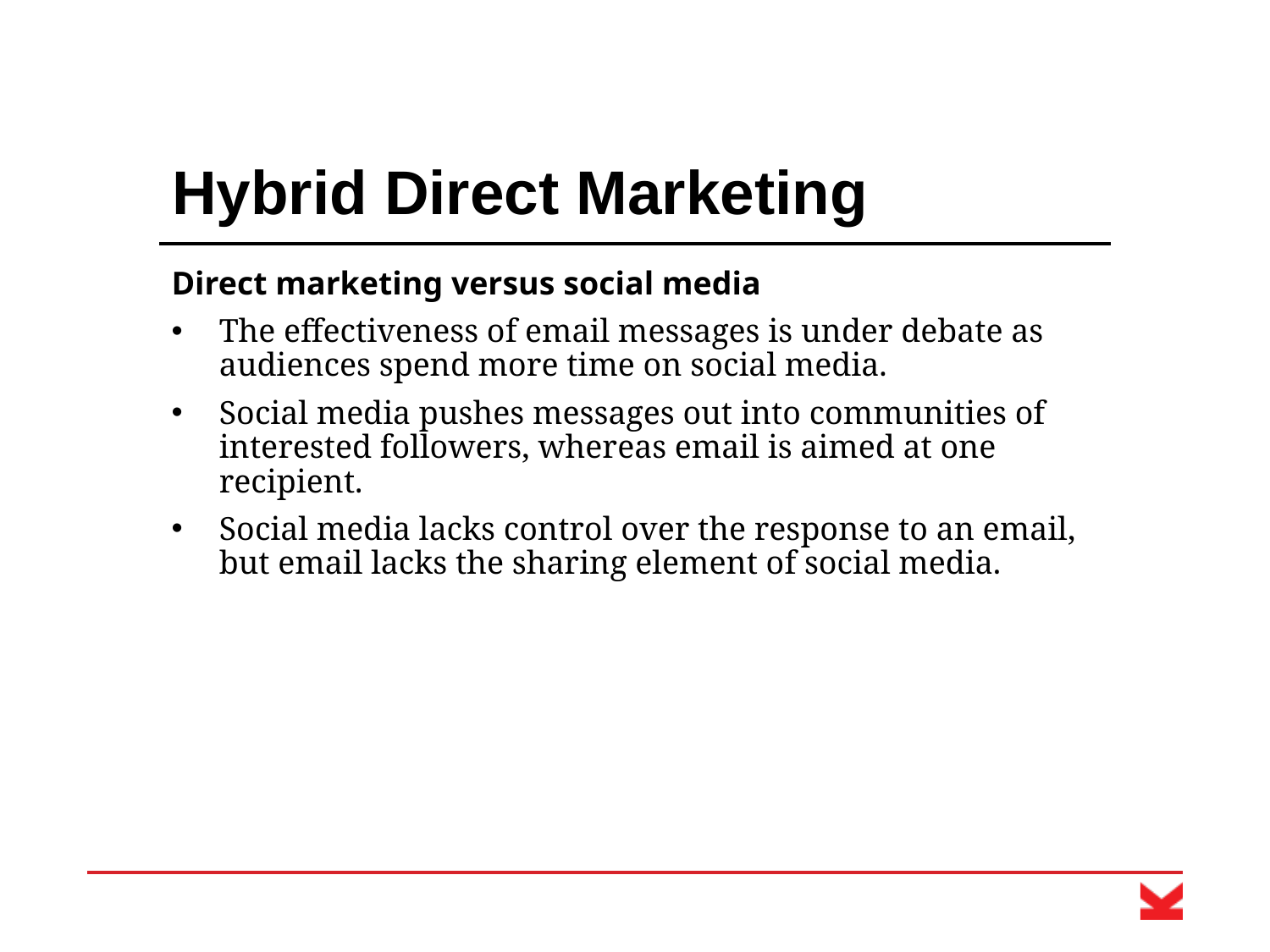

# Hybrid Direct Marketing
Direct marketing versus social media
The effectiveness of email messages is under debate as audiences spend more time on social media.
Social media pushes messages out into communities of interested followers, whereas email is aimed at one recipient.
Social media lacks control over the response to an email, but email lacks the sharing element of social media.